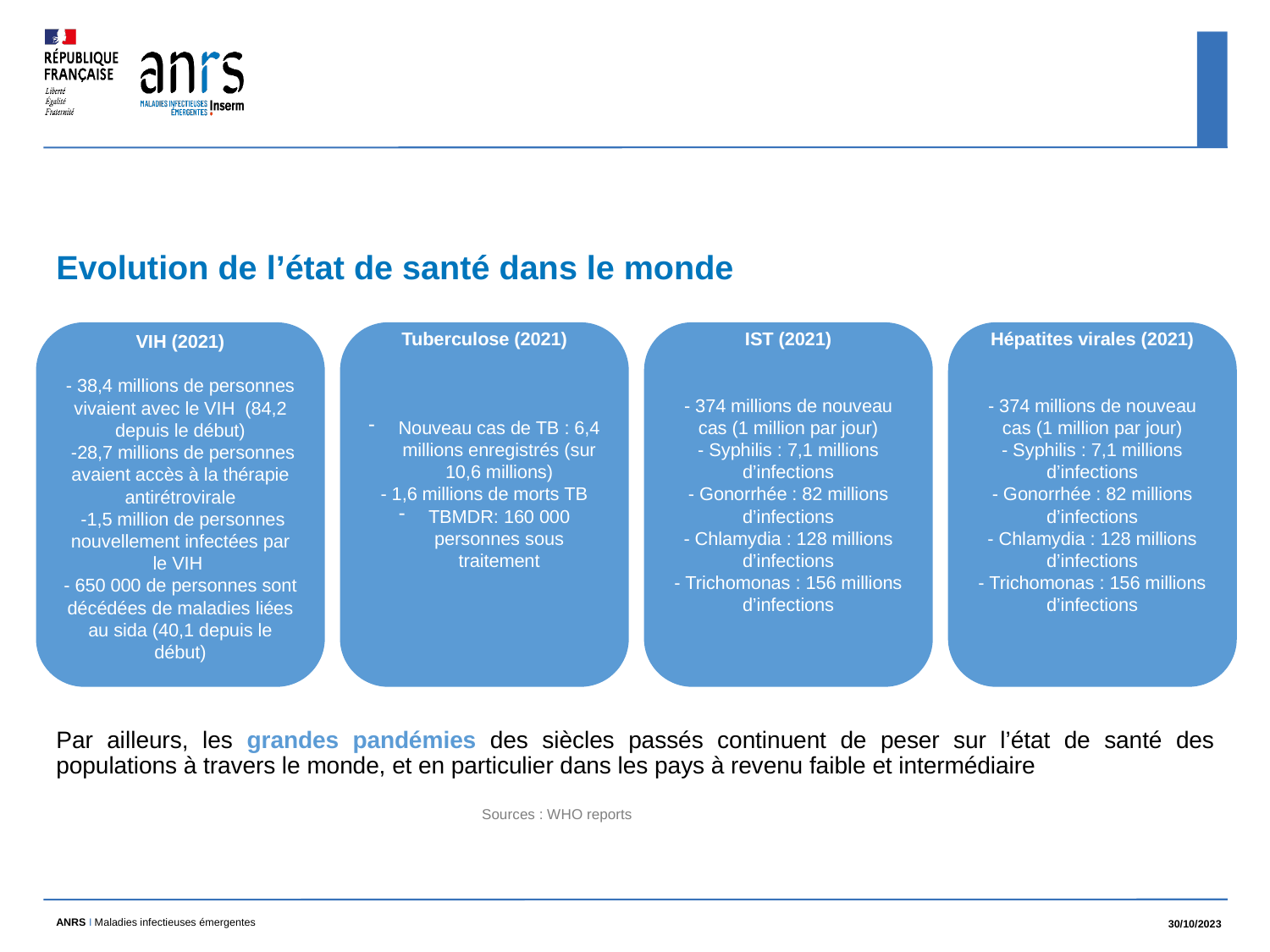

# Evolution de l’état de santé dans le monde
Tuberculose (2021)

Nouveau cas de TB : 6,4 millions enregistrés (sur 10,6 millions)
- 1,6 millions de morts TB
TBMDR: 160 000 personnes sous traitement

IST (2021)

- 374 millions de nouveau cas (1 million par jour)
- Syphilis : 7,1 millions d’infections
- Gonorrhée : 82 millions d’infections
- Chlamydia : 128 millions d’infections
- Trichomonas : 156 millions d’infections

Hépatites virales (2021)

- 374 millions de nouveau cas (1 million par jour)
- Syphilis : 7,1 millions d’infections
- Gonorrhée : 82 millions d’infections
- Chlamydia : 128 millions d’infections
- Trichomonas : 156 millions d’infections

VIH (2021)

- 38,4 millions de personnes vivaient avec le VIH  (84,2 depuis le début)
 -28,7 millions de personnes avaient accès à la thérapie antirétrovirale
 -1,5 million de personnes nouvellement infectées par le VIH
- 650 000 de personnes sont décédées de maladies liées au sida (40,1 depuis le début)

Par ailleurs, les grandes pandémies des siècles passés continuent de peser sur l’état de santé des populations à travers le monde, et en particulier dans les pays à revenu faible et intermédiaire
Sources : WHO reports